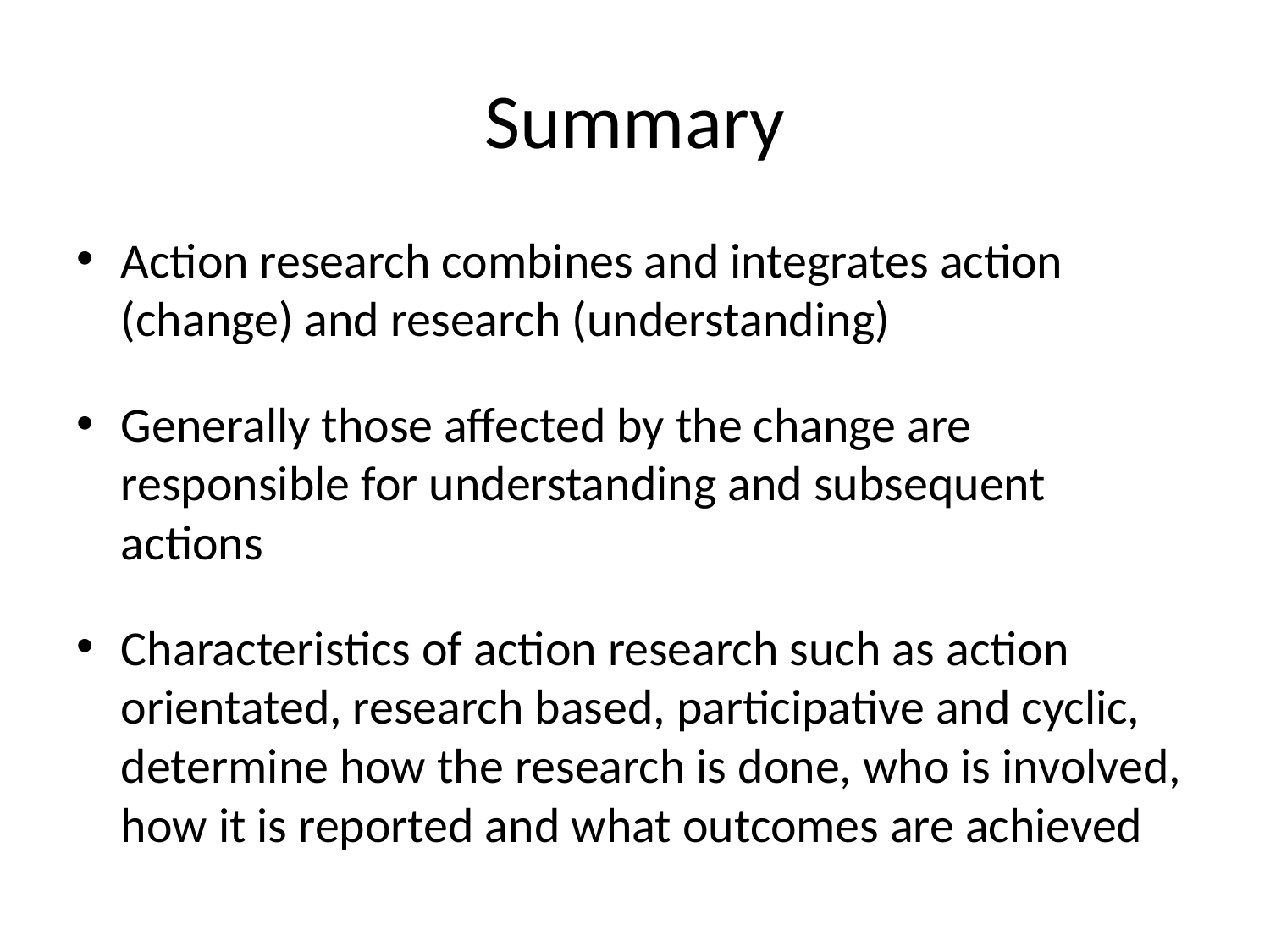

# Summary
Action research combines and integrates action (change) and research (understanding)
Generally those affected by the change are responsible for understanding and subsequent actions
Characteristics of action research such as action orientated, research based, participative and cyclic, determine how the research is done, who is involved, how it is reported and what outcomes are achieved